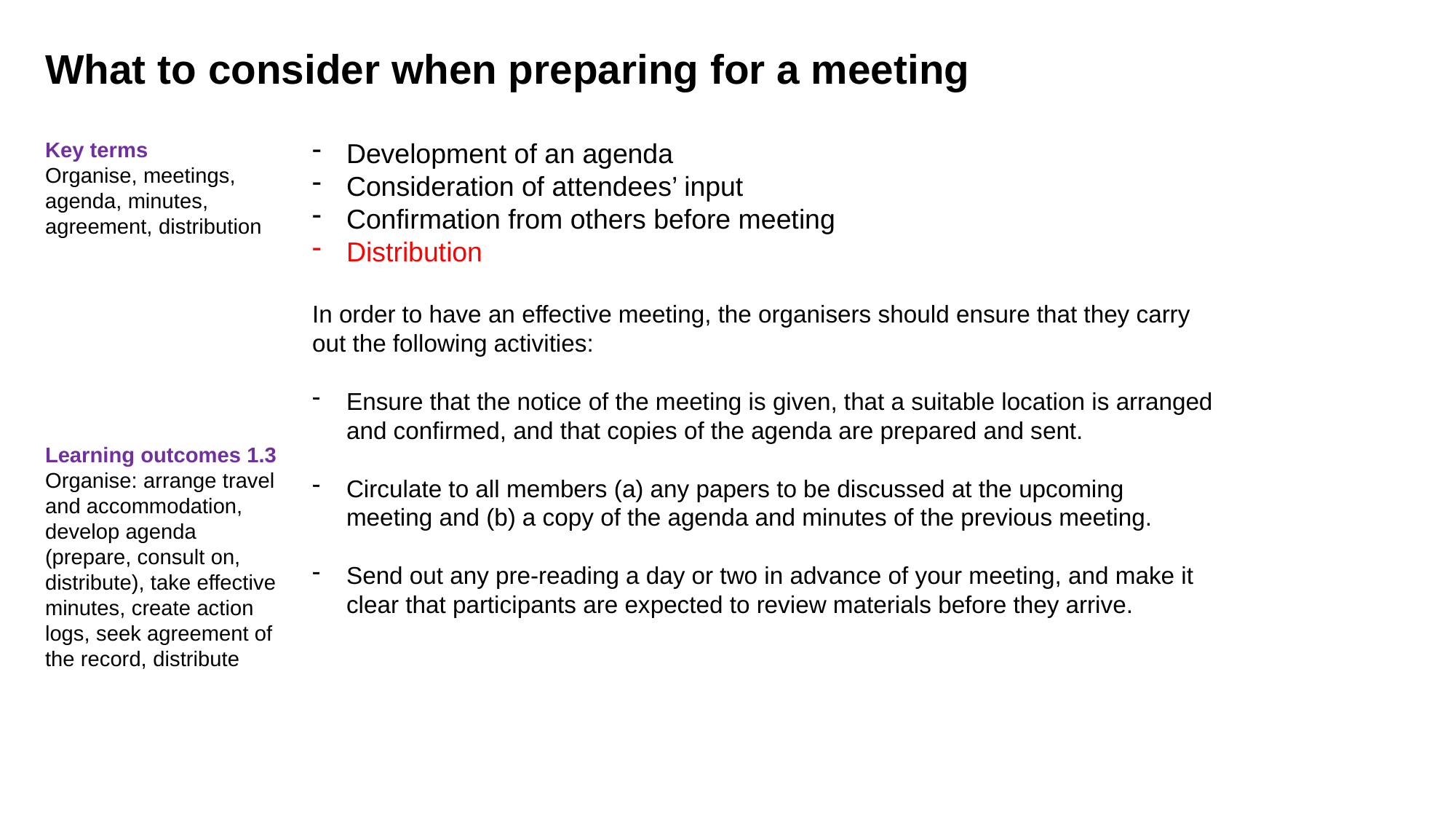

# What to consider when preparing for a meeting
Key terms
Organise, meetings, agenda, minutes, agreement, distribution

Learning outcomes 1.3
Organise: arrange travel and accommodation, develop agenda (prepare, consult on, distribute), take effective minutes, create action logs, seek agreement of the record, distribute

Development of an agenda
Consideration of attendees’ input
Confirmation from others before meeting
Distribution
In order to have an effective meeting, the organisers should ensure that they carry out the following activities:

Ensure that the notice of the meeting is given, that a suitable location is arranged and confirmed, and that copies of the agenda are prepared and sent.

Circulate to all members (a) any papers to be discussed at the upcoming meeting and (b) a copy of the agenda and minutes of the previous meeting.

Send out any pre-reading a day or two in advance of your meeting, and make it clear that participants are expected to review materials before they arrive.